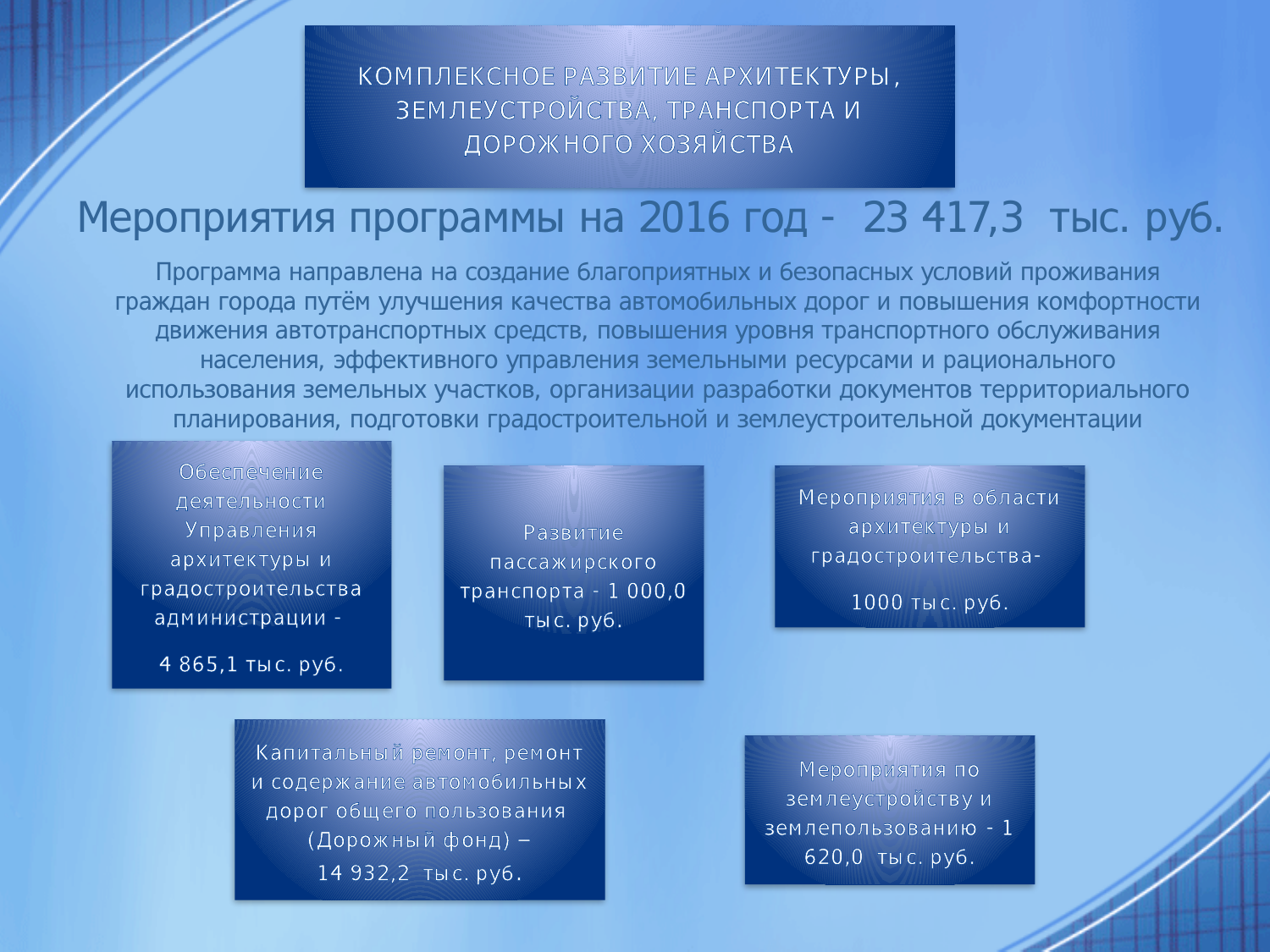

КОМПЛЕКСНОЕ РАЗВИТИЕ АРХИТЕКТУРЫ, ЗЕМЛЕУСТРОЙСТВА, ТРАНСПОРТА И ДОРОЖНОГО ХОЗЯЙСТВА
Мероприятия программы на 2016 год -  23 417,3  тыс. руб.
Программа направлена на создание благоприятных и безопасных условий проживания граждан города путём улучшения качества автомобильных дорог и повышения комфортности движения автотранспортных средств, повышения уровня транспортного обслуживания населения, эффективного управления земельными ресурсами и рационального использования земельных участков, организации разработки документов территориального планирования, подготовки градостроительной и землеустроительной документации
Обеспечение деятельности Управления архитектуры и градостроительства администрации -
4 865,1 тыс. руб.
Развитие пассажирского транспорта - 1 000,0 тыс. руб.
Мероприятия в области архитектуры и градостроительства-
1000 тыс. руб.
Капитальный ремонт, ремонт и содержание автомобильных дорог общего пользования
(Дорожный фонд) –
14 932,2  тыс. руб.
Мероприятия по землеустройству и землепользованию - 1 620,0  тыс. руб.